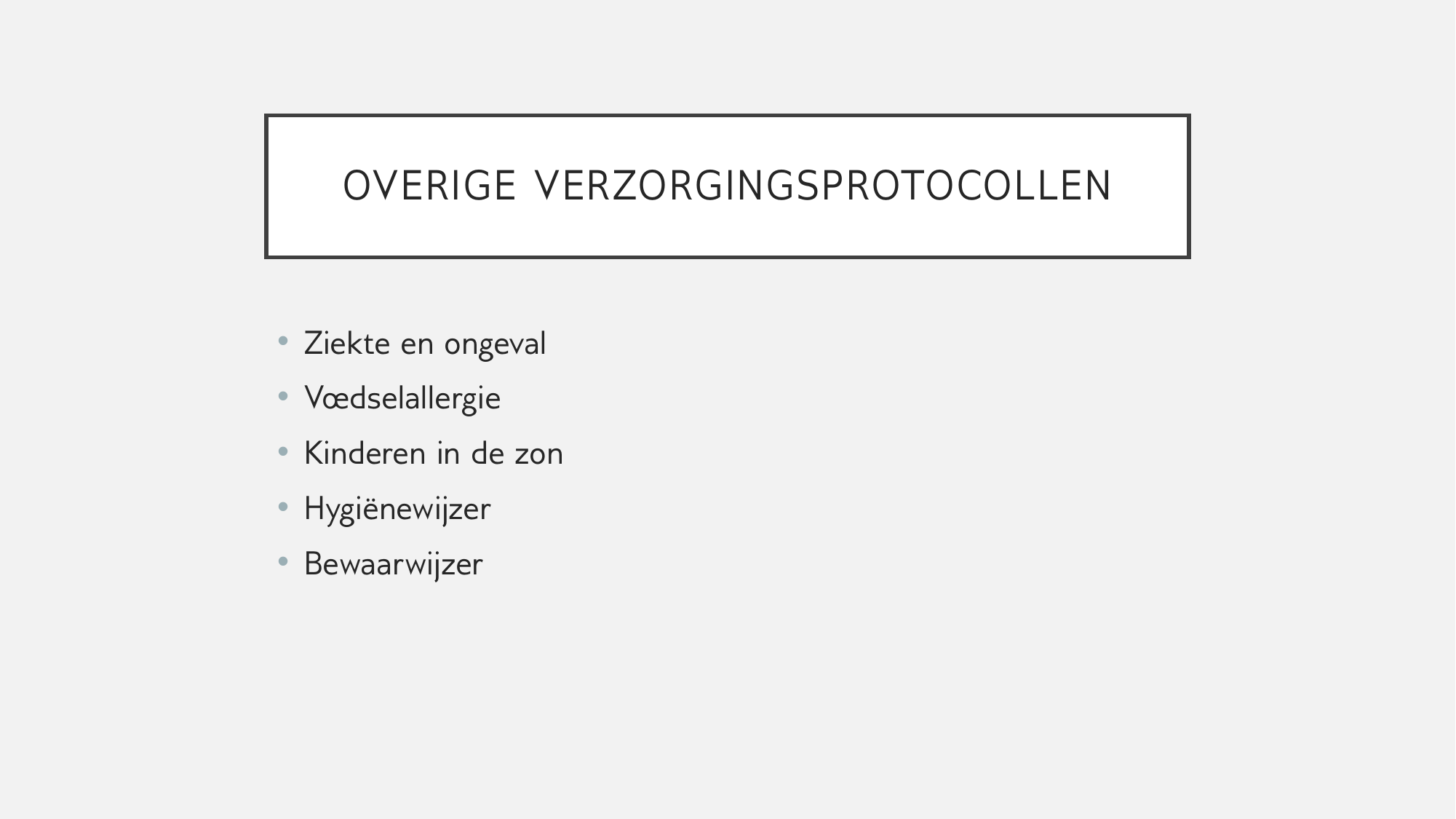

# Overige verzorgingsprotocollen
Ziekte en ongeval
Voedselallergie
Kinderen in de zon
Hygiënewijzer
Bewaarwijzer